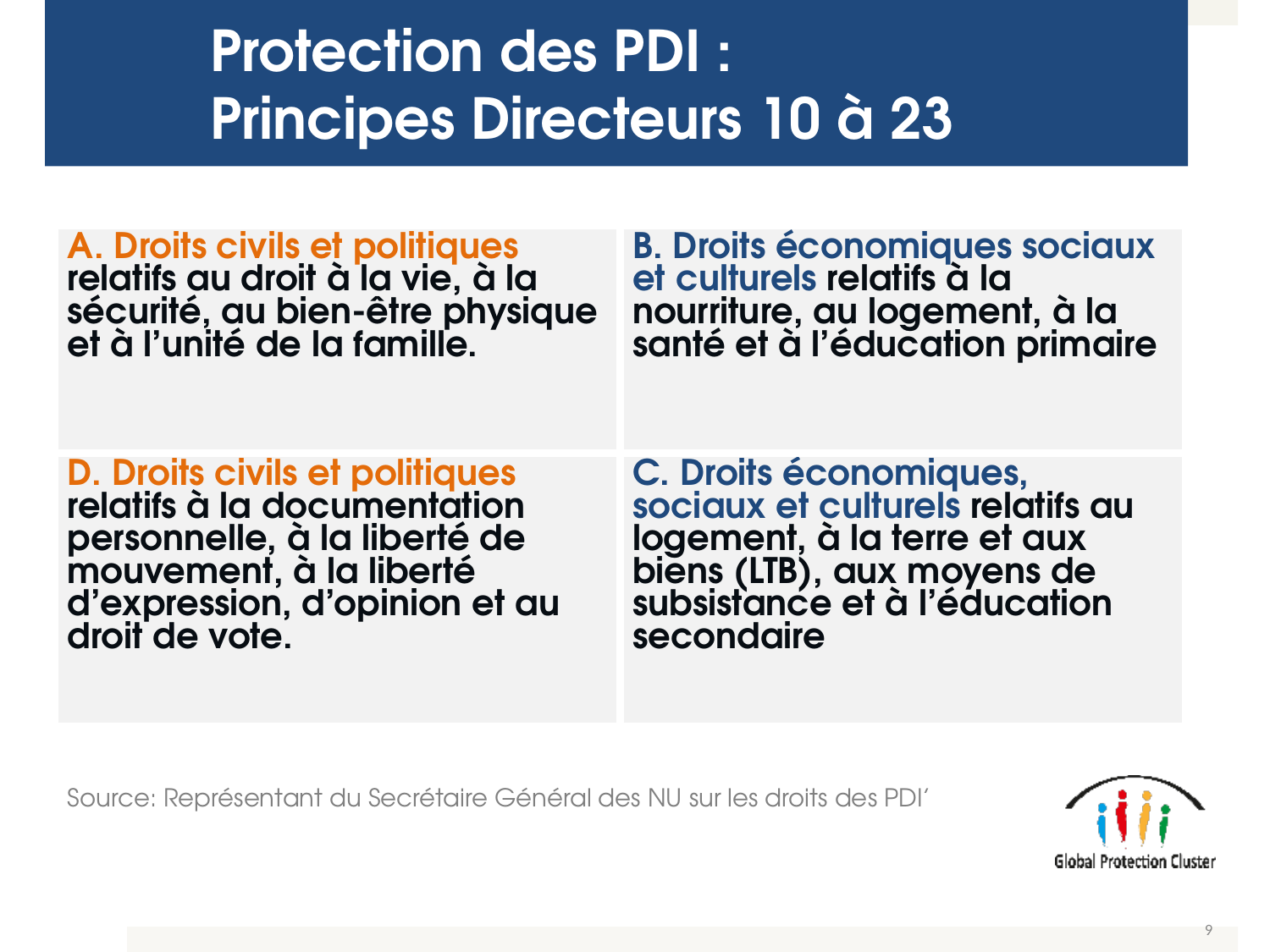

# Protection des PDI : Principes Directeurs 10 à 23
| A. Droits civils et politiques relatifs au droit à la vie, à la sécurité, au bien-être physique et à l’unité de la famille. | B. Droits économiques sociaux et culturels relatifs à la nourriture, au logement, à la santé et à l’éducation primaire |
| --- | --- |
| D. Droits civils et politiques relatifs à la documentation personnelle, à la liberté de mouvement, à la liberté d’expression, d’opinion et au droit de vote. | C. Droits économiques, sociaux et culturels relatifs au logement, à la terre et aux biens (LTB), aux moyens de subsistance et à l’éducation secondaire |
Source: Représentant du Secrétaire Général des NU sur les droits des PDI’